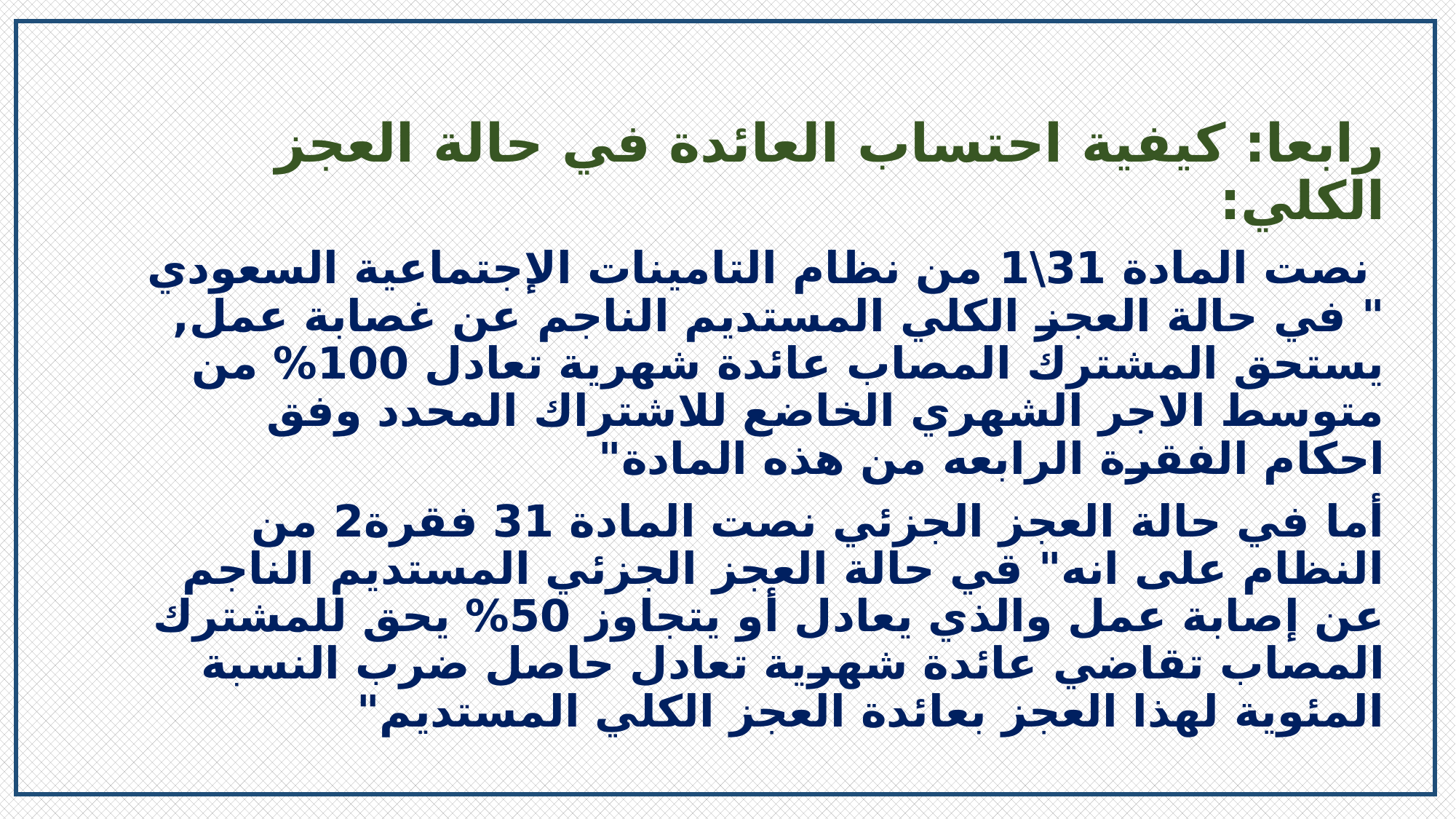

رابعا: كيفية احتساب العائدة في حالة العجز الكلي:
 نصت المادة 31\1 من نظام التامينات الإجتماعية السعودي " في حالة العجز الكلي المستديم الناجم عن غصابة عمل, يستحق المشترك المصاب عائدة شهرية تعادل 100% من متوسط الاجر الشهري الخاضع للاشتراك المحدد وفق احكام الفقرة الرابعه من هذه المادة"
أما في حالة العجز الجزئي نصت المادة 31 فقرة2 من النظام على انه" قي حالة العجز الجزئي المستديم الناجم عن إصابة عمل والذي يعادل أو يتجاوز 50% يحق للمشترك المصاب تقاضي عائدة شهرية تعادل حاصل ضرب النسبة المئوية لهذا العجز بعائدة العجز الكلي المستديم"